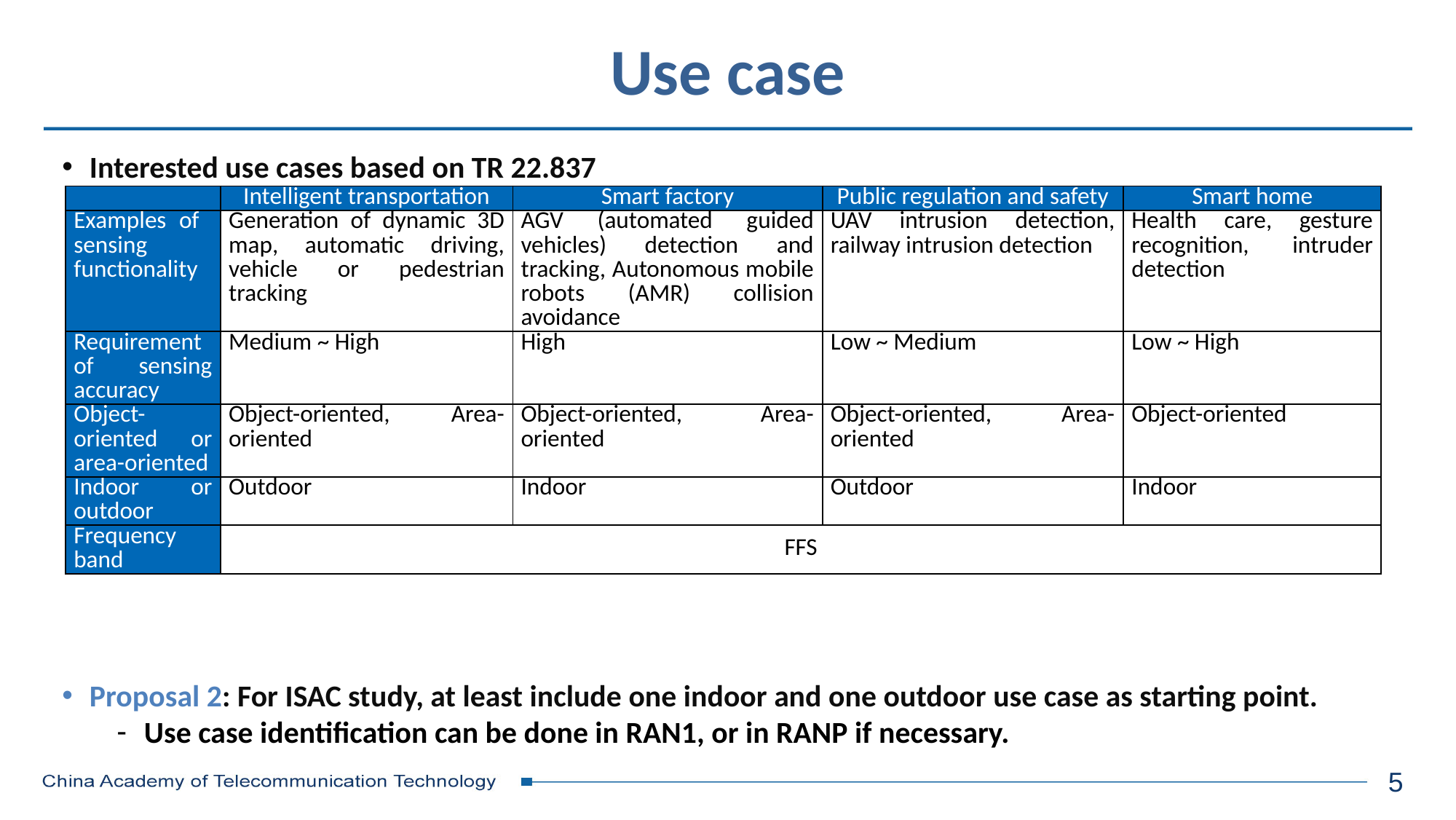

# Use case
Interested use cases based on TR 22.837

Proposal 2: For ISAC study, at least include one indoor and one outdoor use case as starting point.
Use case identification can be done in RAN1, or in RANP if necessary.

|  | Intelligent transportation | Smart factory | Public regulation and safety | Smart home |
| --- | --- | --- | --- | --- |
| Examples of sensing functionality | Generation of dynamic 3D map, automatic driving, vehicle or pedestrian tracking | AGV (automated guided vehicles) detection and tracking, Autonomous mobile robots (AMR) collision avoidance | UAV intrusion detection, railway intrusion detection | Health care, gesture recognition, intruder detection |
| Requirement of sensing accuracy | Medium ~ High | High | Low ~ Medium | Low ~ High |
| Object-oriented or area-oriented | Object-oriented, Area-oriented | Object-oriented, Area-oriented | Object-oriented, Area-oriented | Object-oriented |
| Indoor or outdoor | Outdoor | Indoor | Outdoor | Indoor |
| Frequency band | FFS |  |  |  |
5